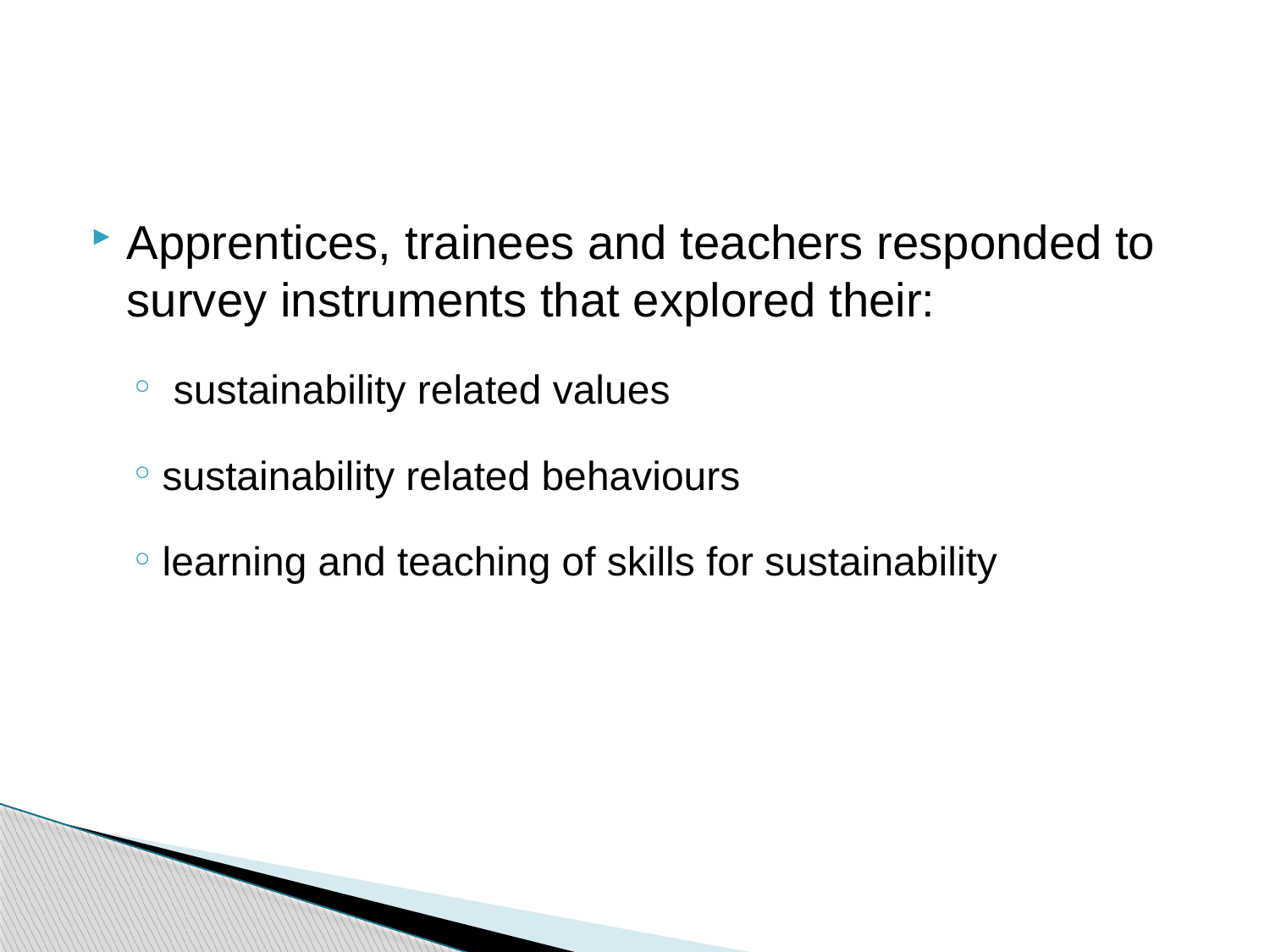

Apprentices, trainees and teachers responded to survey instruments that explored their:
 sustainability related values
sustainability related behaviours
learning and teaching of skills for sustainability